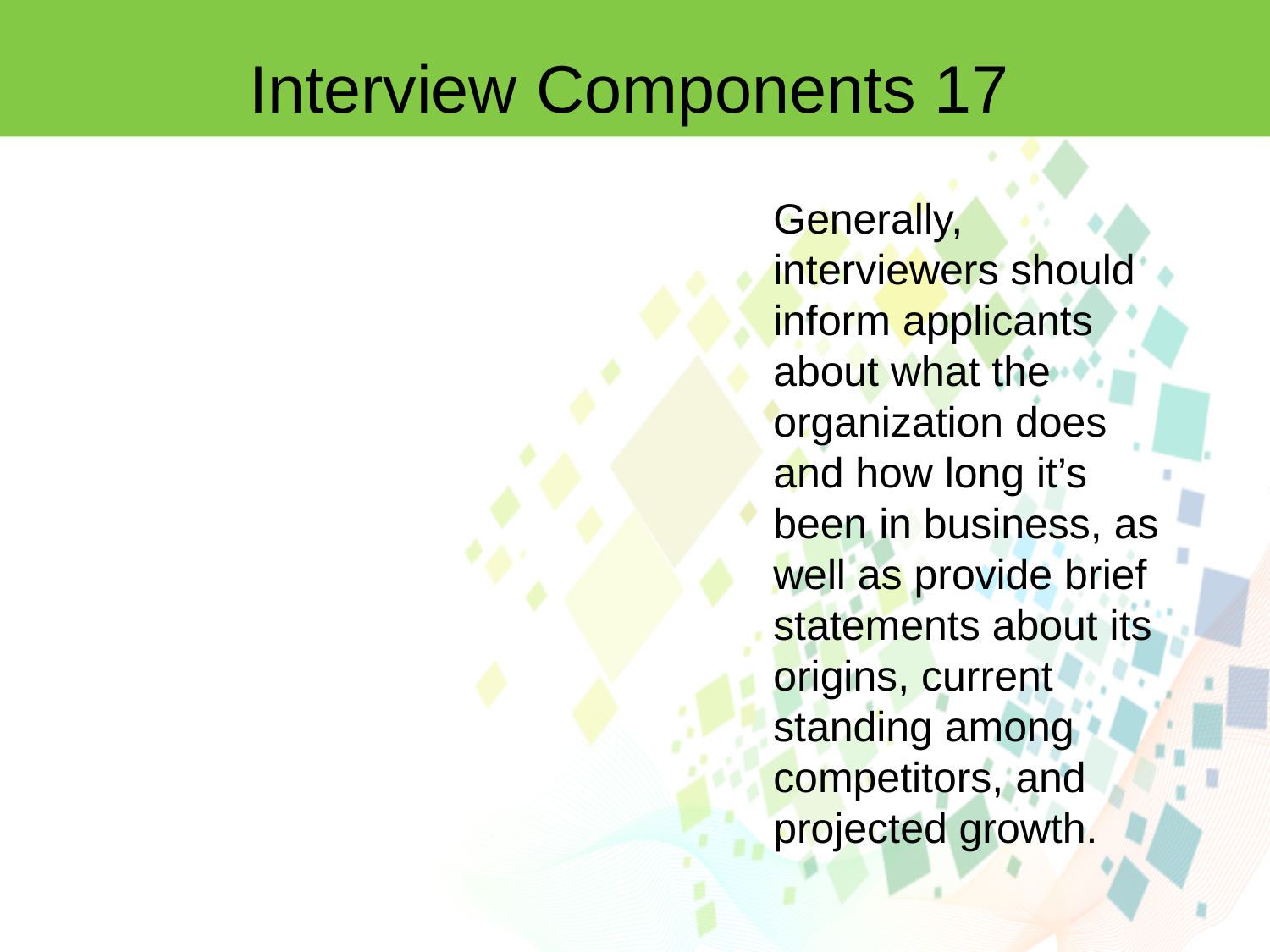

Interview Components 17
Generally, interviewers should inform applicants about what the organization does and how long it’s been in business, as well as provide brief statements about its origins, current standing among competitors, and projected growth.